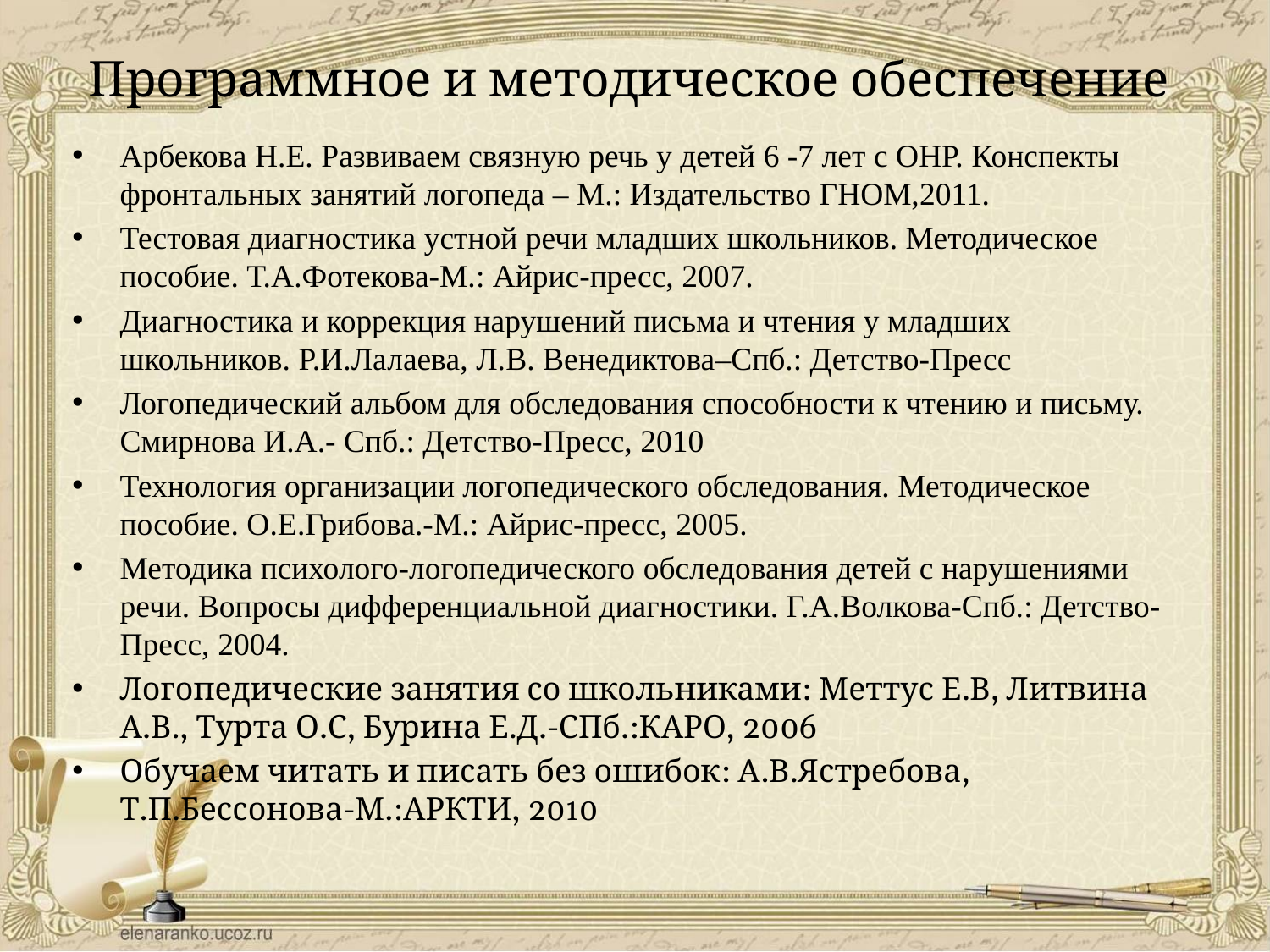

# Программное и методическое обеспечение
Арбекова Н.Е. Развиваем связную речь у детей 6 -7 лет с ОНР. Конспекты фронтальных занятий логопеда – М.: Издательство ГНОМ,2011.
Тестовая диагностика устной речи младших школьников. Методическое пособие. Т.А.Фотекова-М.: Айрис-пресс, 2007.
Диагностика и коррекция нарушений письма и чтения у младших школьников. Р.И.Лалаева, Л.В. Венедиктова–Спб.: Детство-Пресс
Логопедический альбом для обследования способности к чтению и письму. Смирнова И.А.- Спб.: Детство-Пресс, 2010
Технология организации логопедического обследования. Методическое пособие. О.Е.Грибова.-М.: Айрис-пресс, 2005.
Методика психолого-логопедического обследования детей с нарушениями речи. Вопросы дифференциальной диагностики. Г.А.Волкова-Спб.: Детство-Пресс, 2004.
Логопедические занятия со школьниками: Меттус Е.В, Литвина А.В., Турта О.С, Бурина Е.Д.-СПб.:КАРО, 2006
Обучаем читать и писать без ошибок: А.В.Ястребова, Т.П.Бессонова-М.:АРКТИ, 2010